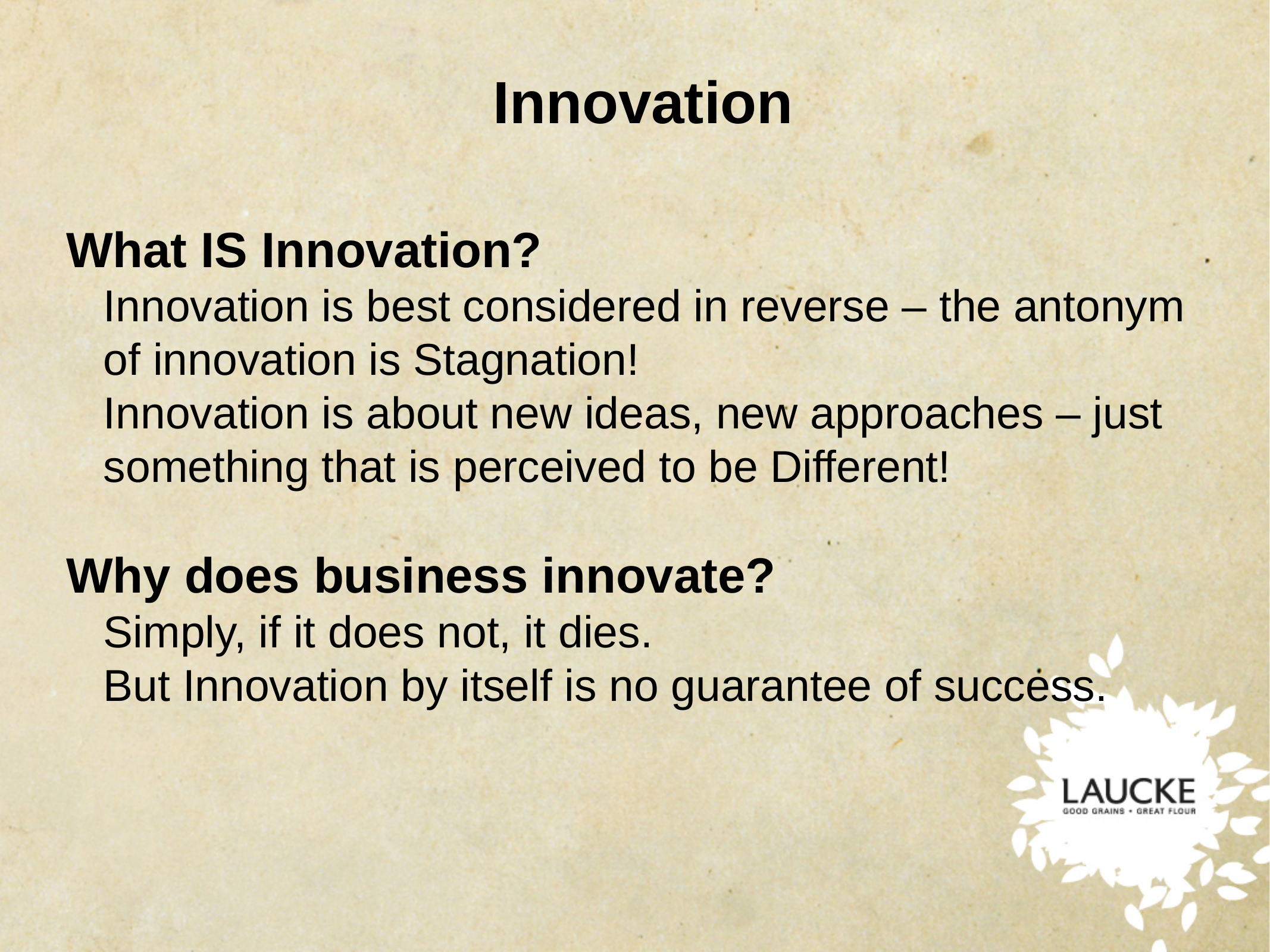

Innovation

What IS Innovation?
Innovation is best considered in reverse – the antonym of innovation is Stagnation!
Innovation is about new ideas, new approaches – just something that is perceived to be Different!
Why does business innovate?
Simply, if it does not, it dies.
But Innovation by itself is no guarantee of success.